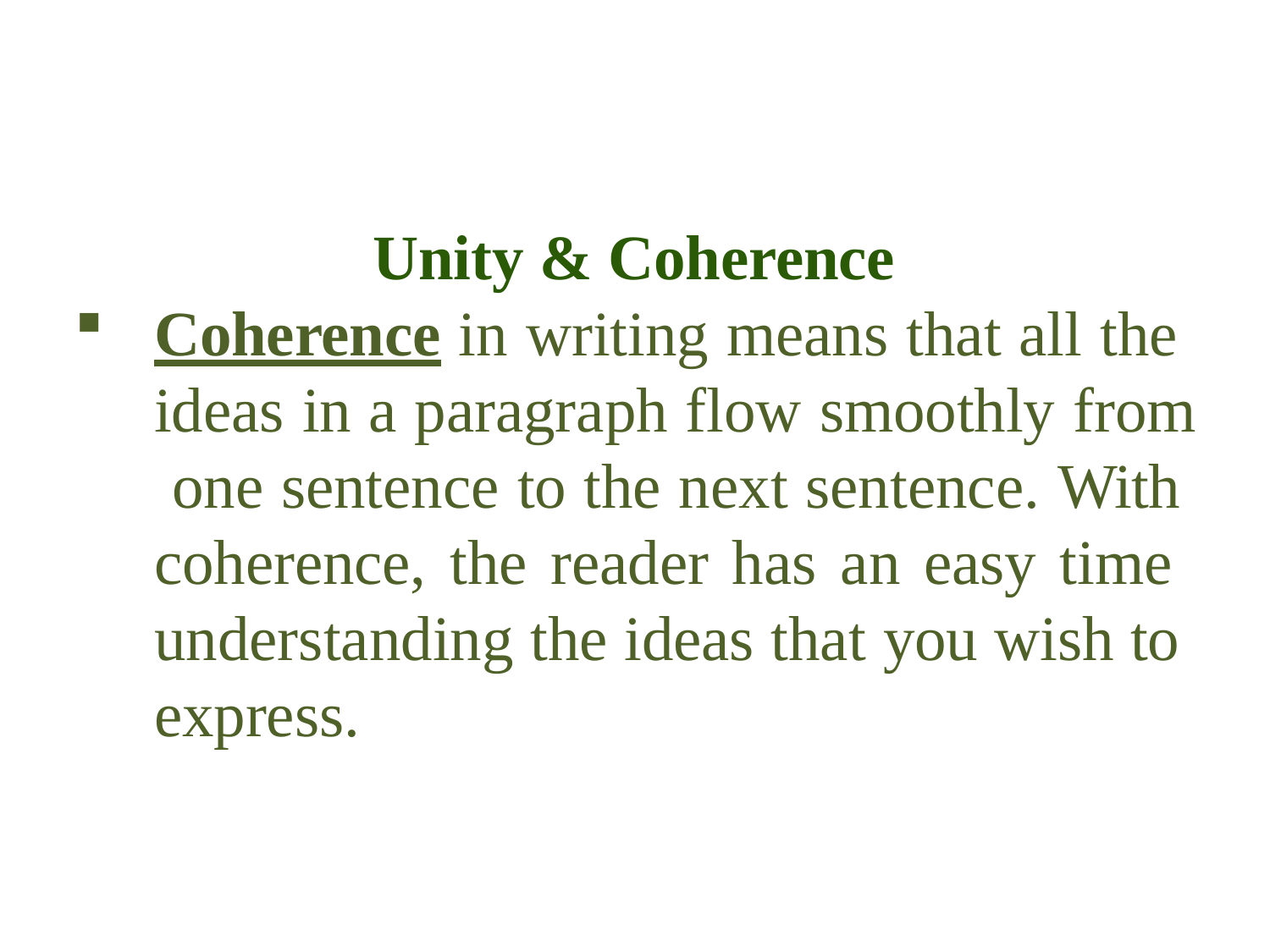

Unity & Coherence
Coherence in writing means that all the  ideas in a paragraph flow smoothly from  one sentence to the next sentence. With  coherence, the reader has an easy time  understanding the ideas that you wish to  express.